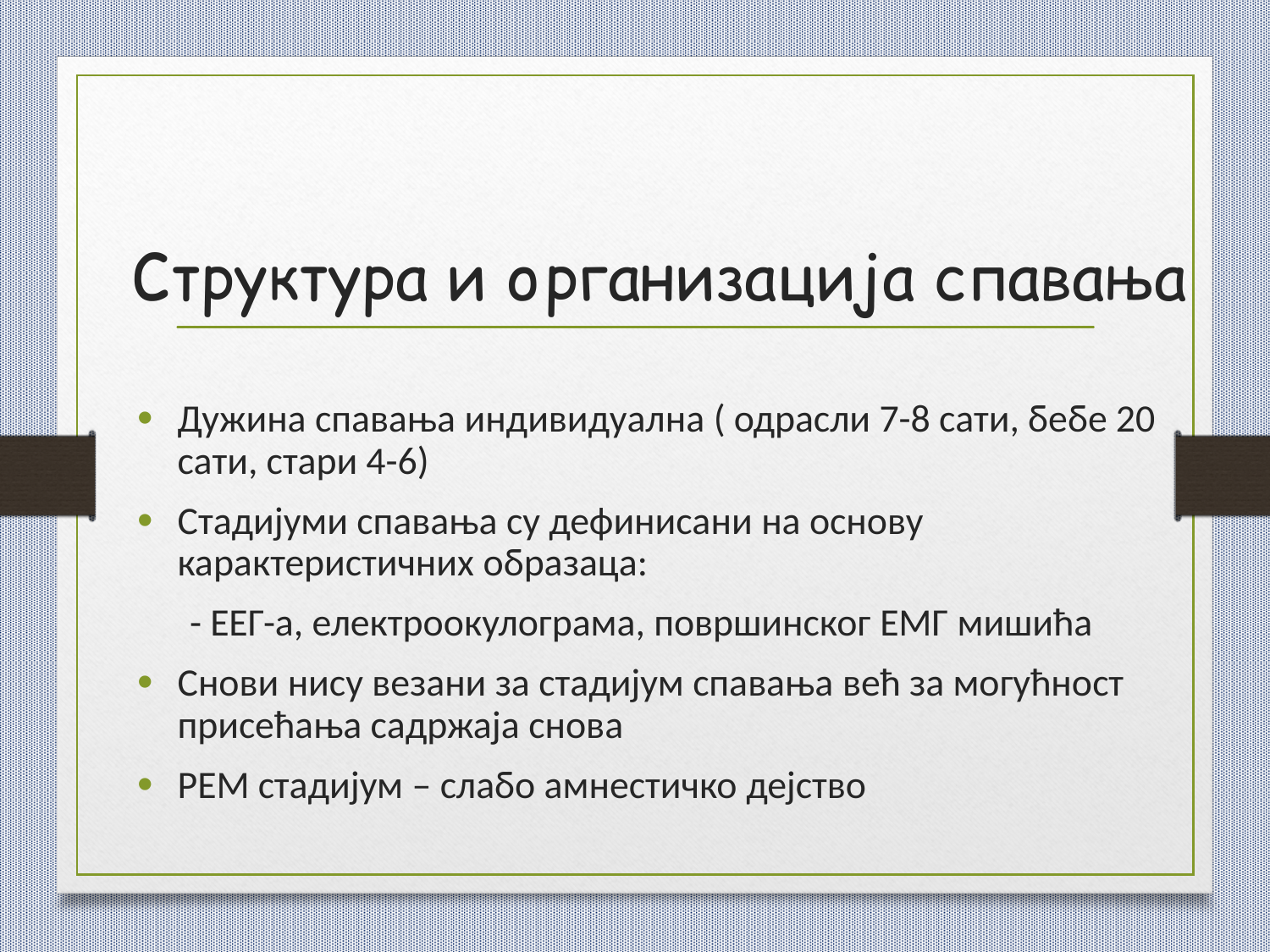

# Структура и организација спавања

Дужина спавања индивидуална ( одрасли 7-8 сати, бебе 20 сати, стари 4-6)
Стадијуми спавања су дефинисани на основу карактеристичних образаца:
      - ЕЕГ-а, електроокулограма, површинског ЕМГ мишића
Снови нису везани за стадијум спавања већ за могућност присећања садржаја снова
РЕМ стадијум – слабо амнестичко дејство